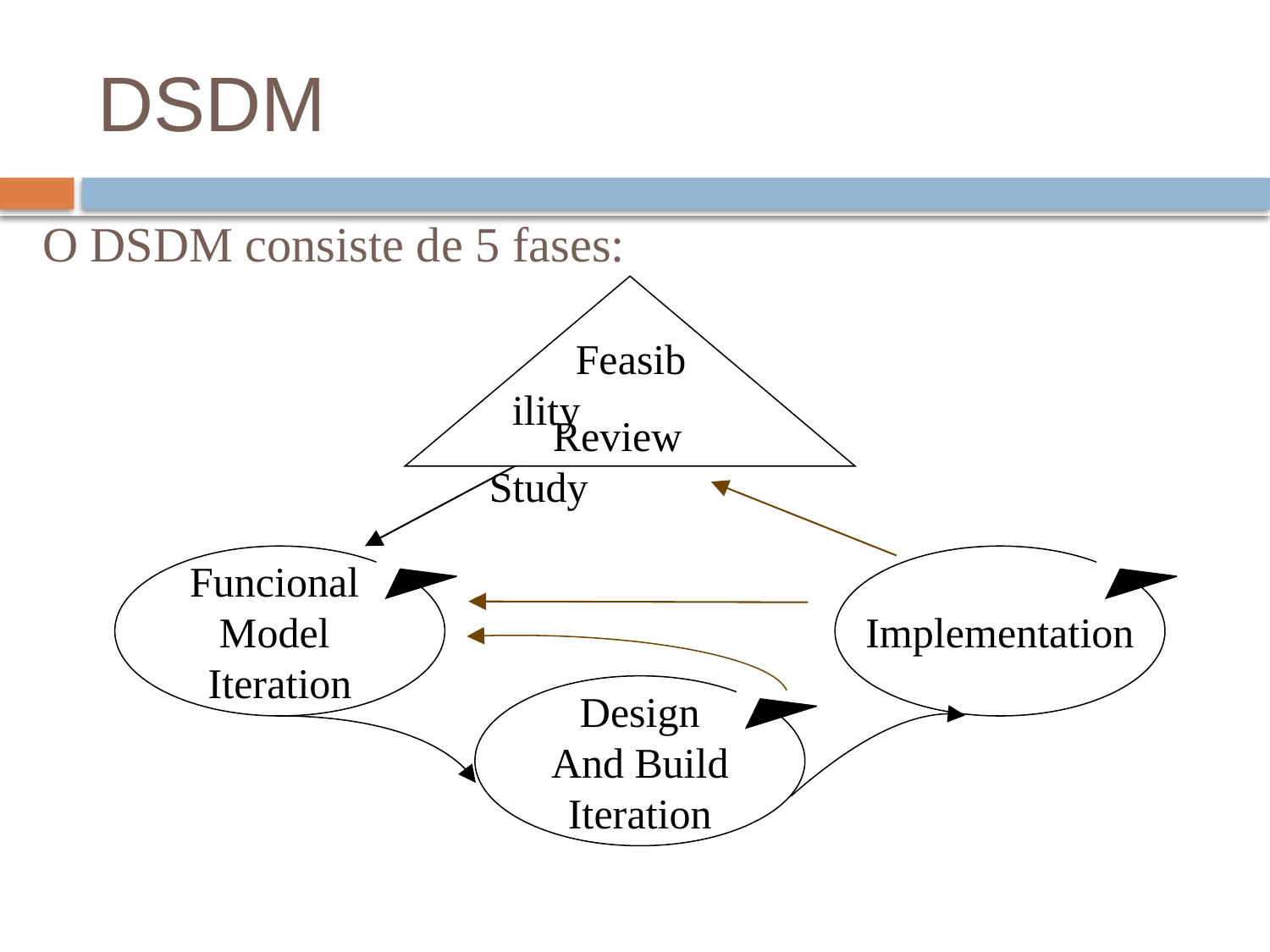

# DSDM
O DSDM consiste de 5 fases:

Feasibility
Review Study

Funcional
Model
Iteration
Implementation

Design
And Build
Iteration